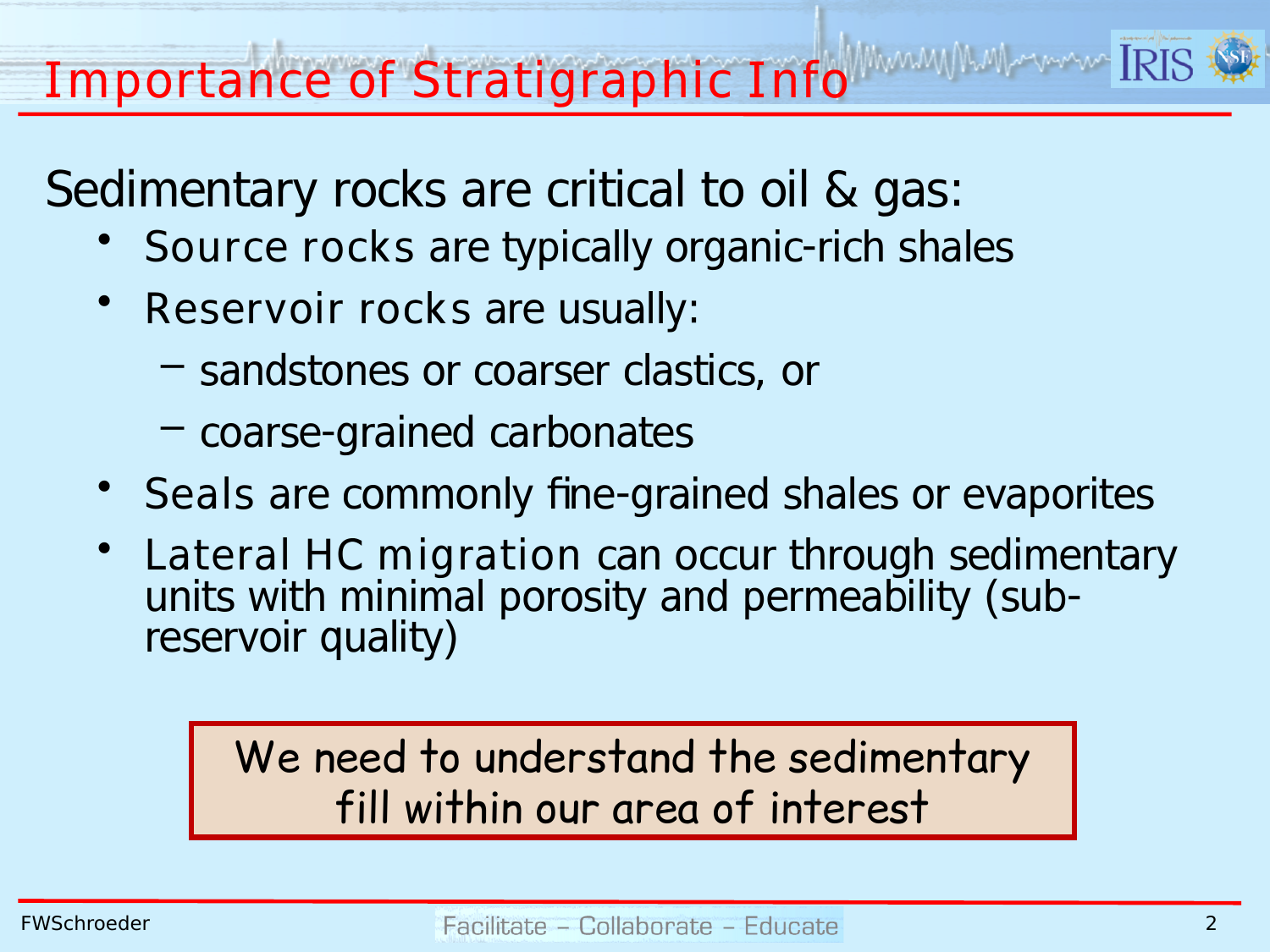

# Importance of Stratigraphic Info
Sedimentary rocks are critical to oil & gas:
Source rocks are typically organic-rich shales
Reservoir rocks are usually:
sandstones or coarser clastics, or
coarse-grained carbonates
Seals are commonly fine-grained shales or evaporites
Lateral HC migration can occur through sedimentary units with minimal porosity and permeability (sub-reservoir quality)
We need to understand the sedimentary fill within our area of interest